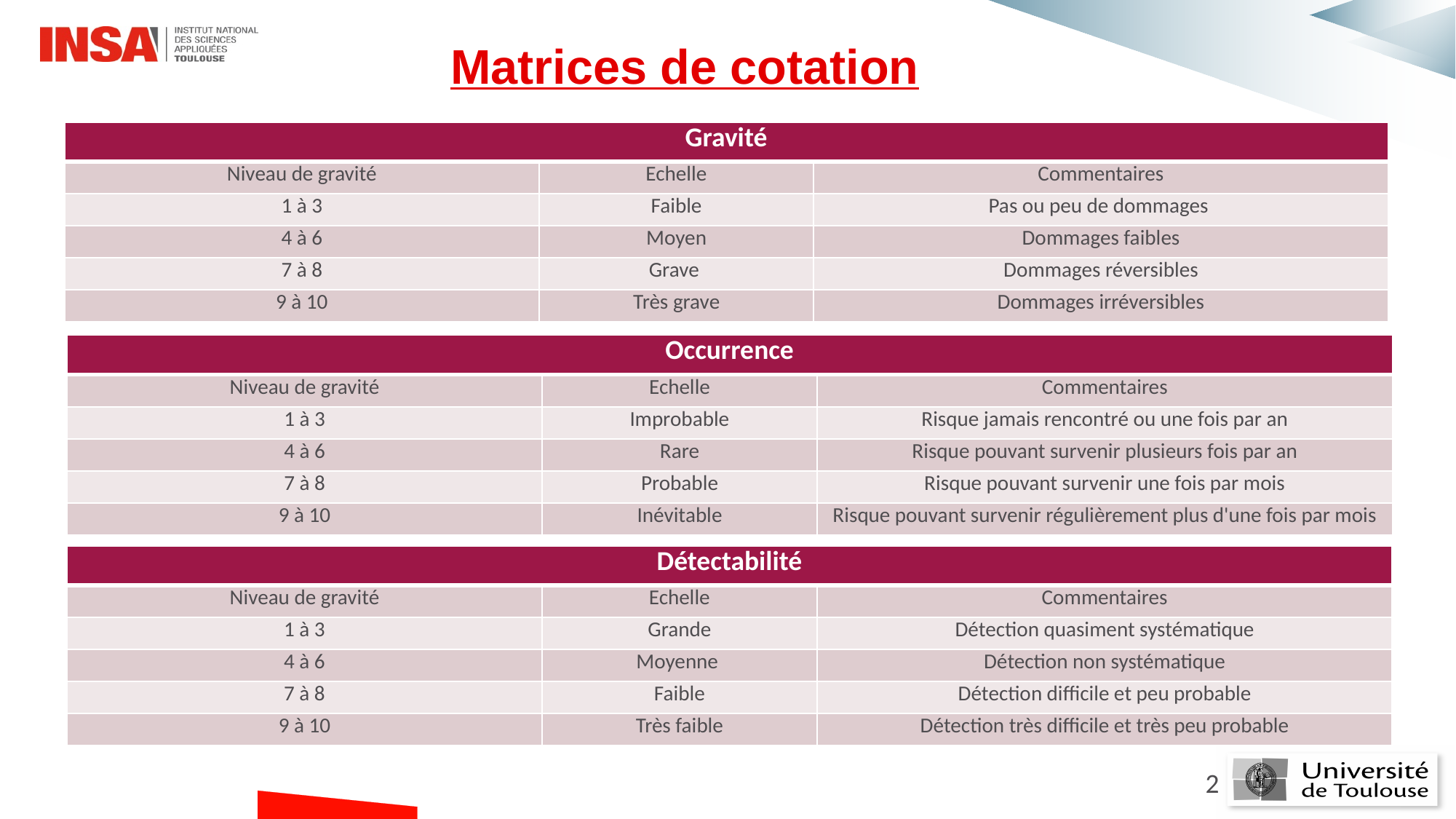

Matrices de cotation

| Gravité |  |  |
| --- | --- | --- |
| Niveau de gravité | Echelle | Commentaires |
| 1 à 3 | Faible | Pas ou peu de dommages |
| 4 à 6 | Moyen | Dommages faibles |
| 7 à 8 | Grave | Dommages réversibles |
| 9 à 10 | Très grave | Dommages irréversibles |
| Occurrence |  |  |
| --- | --- | --- |
| Niveau de gravité | Echelle | Commentaires |
| 1 à 3 | Improbable | Risque jamais rencontré ou une fois par an |
| 4 à 6 | Rare | Risque pouvant survenir plusieurs fois par an |
| 7 à 8 | Probable | Risque pouvant survenir une fois par mois |
| 9 à 10 | Inévitable | Risque pouvant survenir régulièrement plus d'une fois par mois |

| Détectabilité |  |  |
| --- | --- | --- |
| Niveau de gravité | Echelle | Commentaires |
| 1 à 3 | Grande | Détection quasiment systématique |
| 4 à 6 | Moyenne | Détection non systématique |
| 7 à 8 | Faible | Détection difficile et peu probable |
| 9 à 10 | Très faible | Détection très difficile et très peu probable |
2